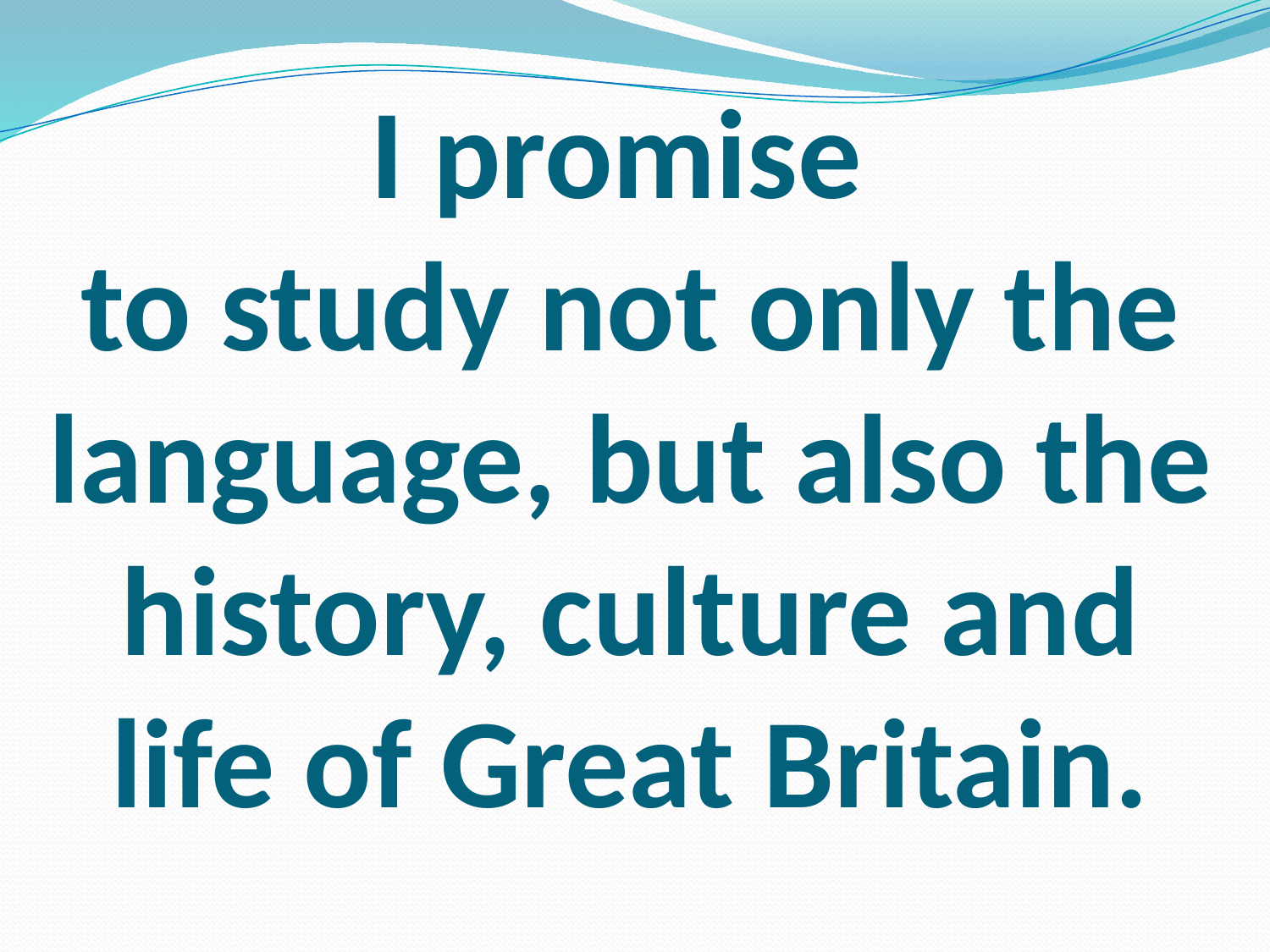

# I promise to study not only the language, but also the history, culture and life of Great Britain.